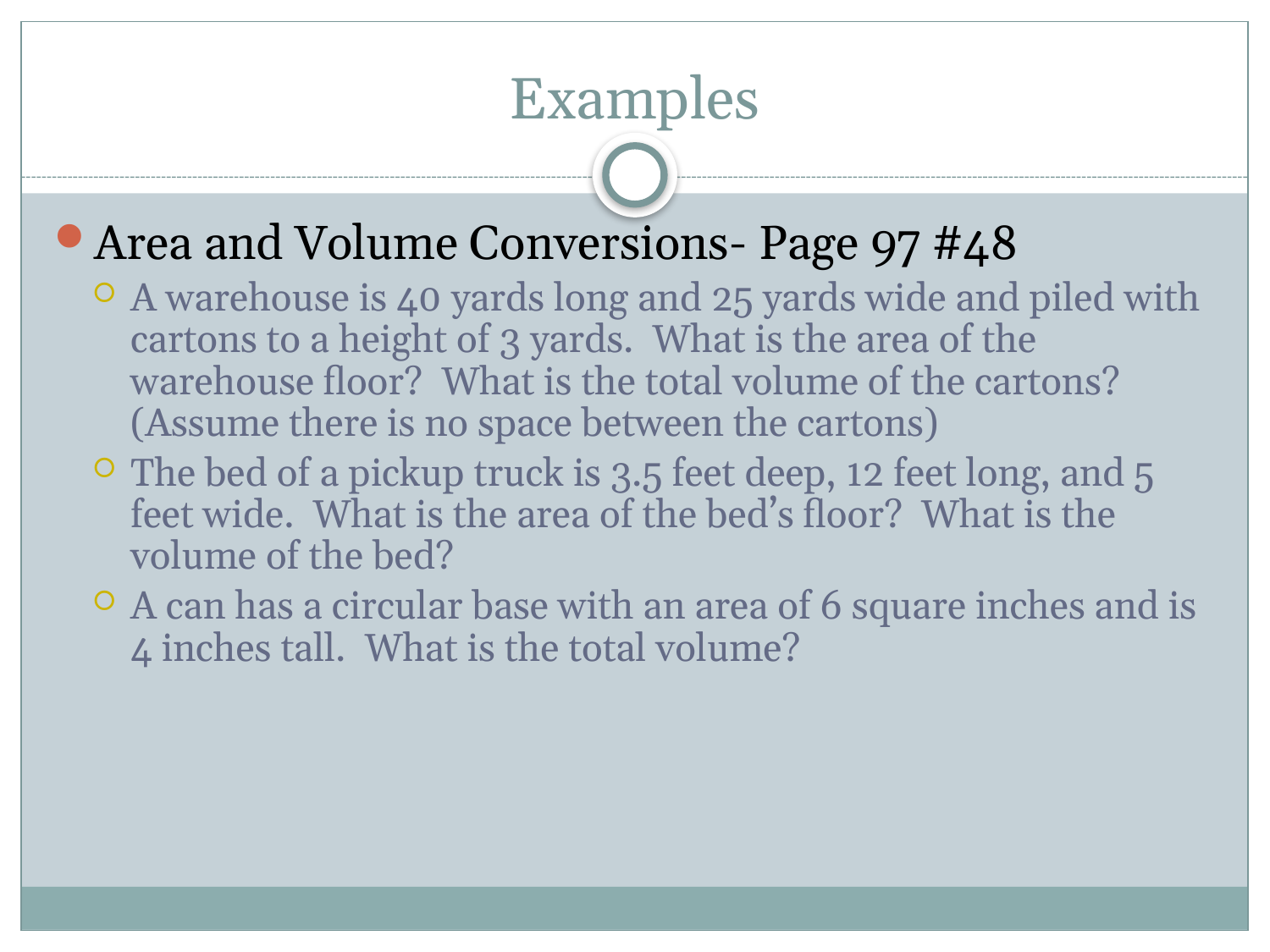

# Examples
Area and Volume Conversions- Page 97 #48
A warehouse is 40 yards long and 25 yards wide and piled with cartons to a height of 3 yards.  What is the area of the warehouse floor?  What is the total volume of the cartons?  (Assume there is no space between the cartons)
The bed of a pickup truck is 3.5 feet deep, 12 feet long, and 5 feet wide.  What is the area of the bed’s floor?  What is the volume of the bed?
A can has a circular base with an area of 6 square inches and is 4 inches tall.  What is the total volume?